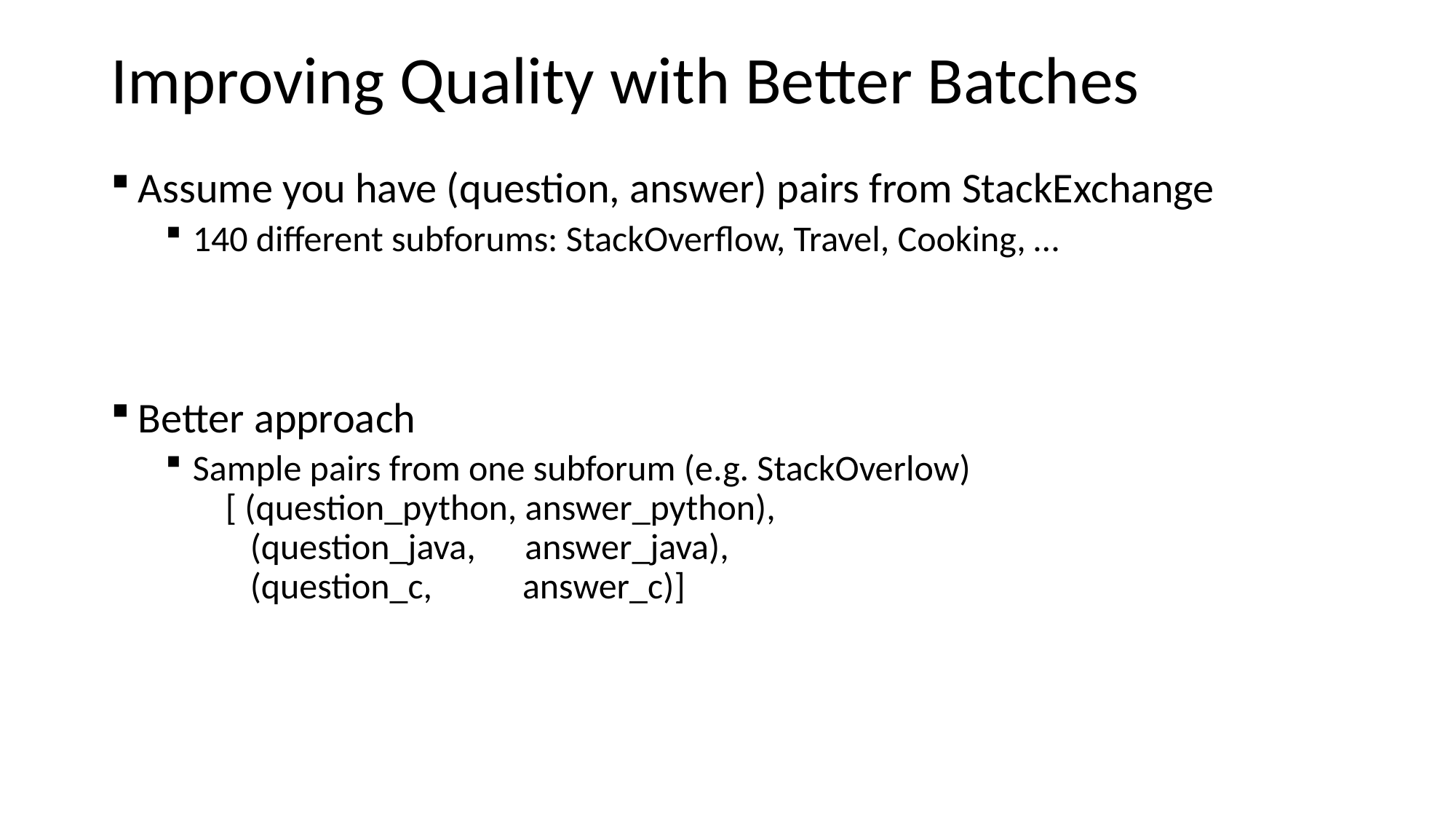

# Improving Quality with Better Batches
Assume you have (question, answer) pairs from StackExchange
140 different subforums: StackOverflow, Travel, Cooking, …

Better approach
Sample pairs from one subforum (e.g. StackOverlow)
    [ (question_python, answer_python),
       (question_java,      answer_java),
       (question_c,           answer_c)]